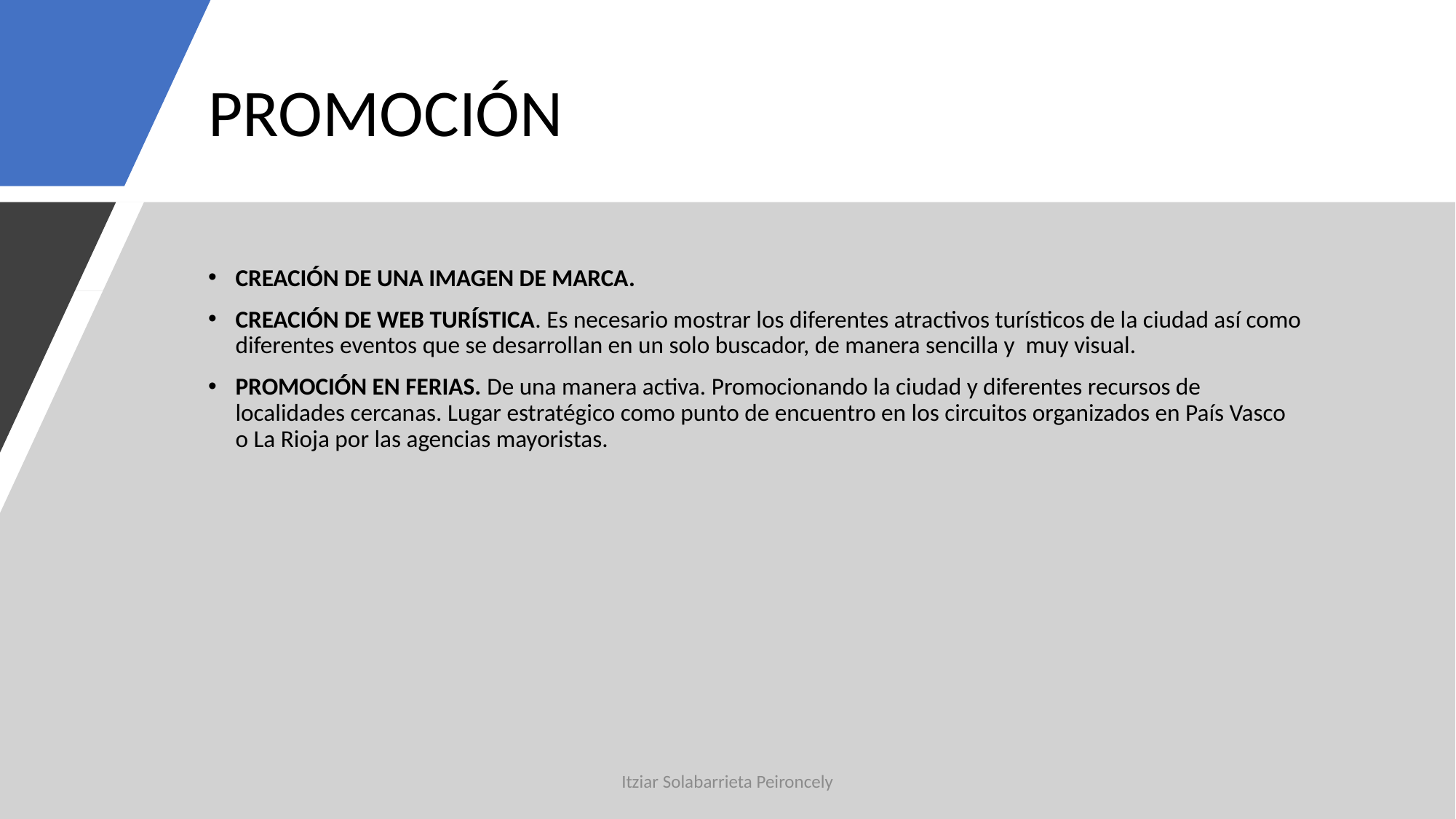

# PROMOCIÓN

CREACIÓN DE UNA IMAGEN DE MARCA.
CREACIÓN DE WEB TURÍSTICA. Es necesario mostrar los diferentes atractivos turísticos de la ciudad así como diferentes eventos que se desarrollan en un solo buscador, de manera sencilla y  muy visual.
PROMOCIÓN EN FERIAS. De una manera activa. Promocionando la ciudad y diferentes recursos de localidades cercanas. Lugar estratégico como punto de encuentro en los circuitos organizados en País Vasco o La Rioja por las agencias mayoristas.
Itziar Solabarrieta Peironcely